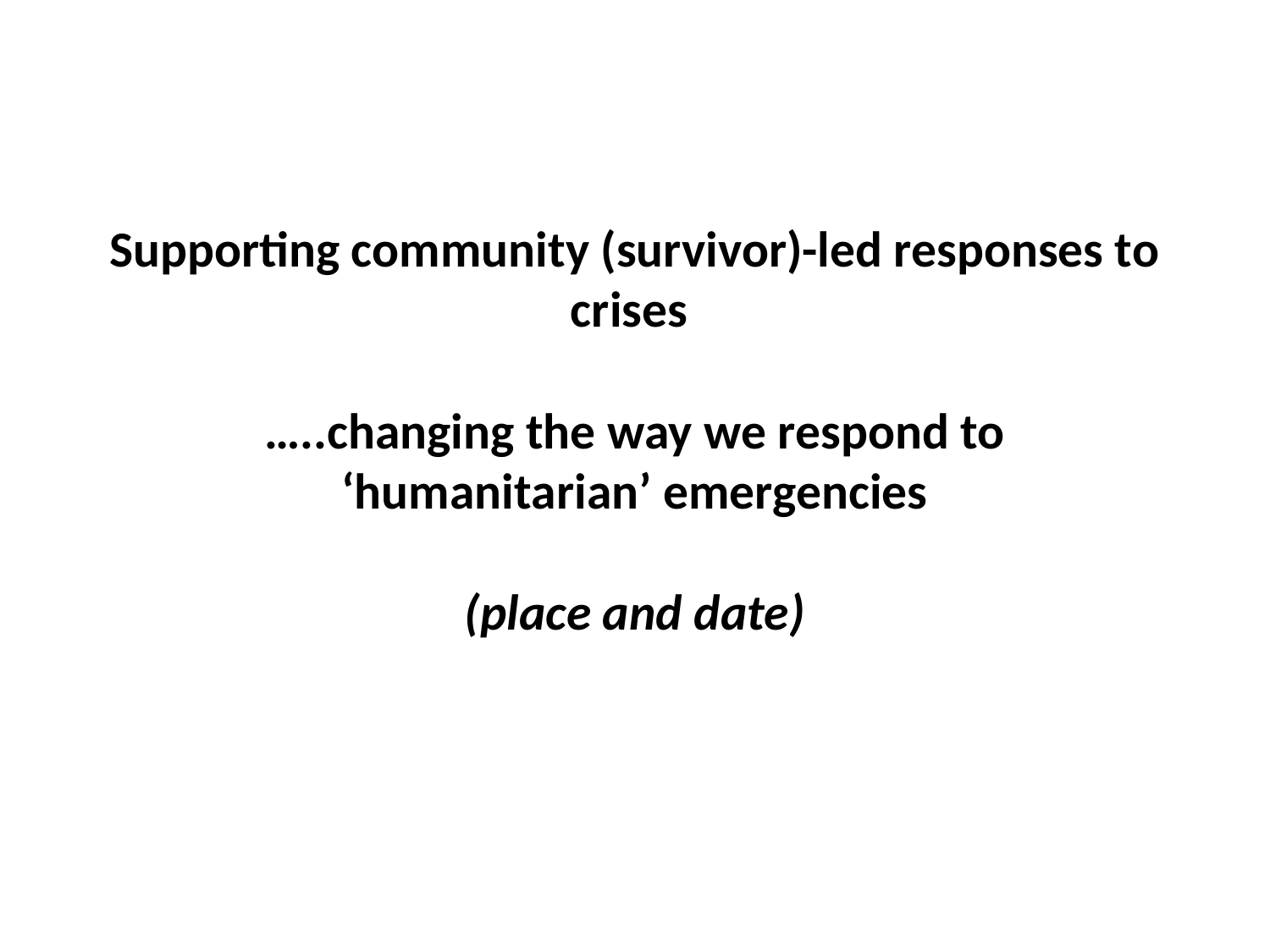

# Supporting community (survivor)-led responses to crises …..changing the way we respond to ‘humanitarian’ emergencies (place and date)